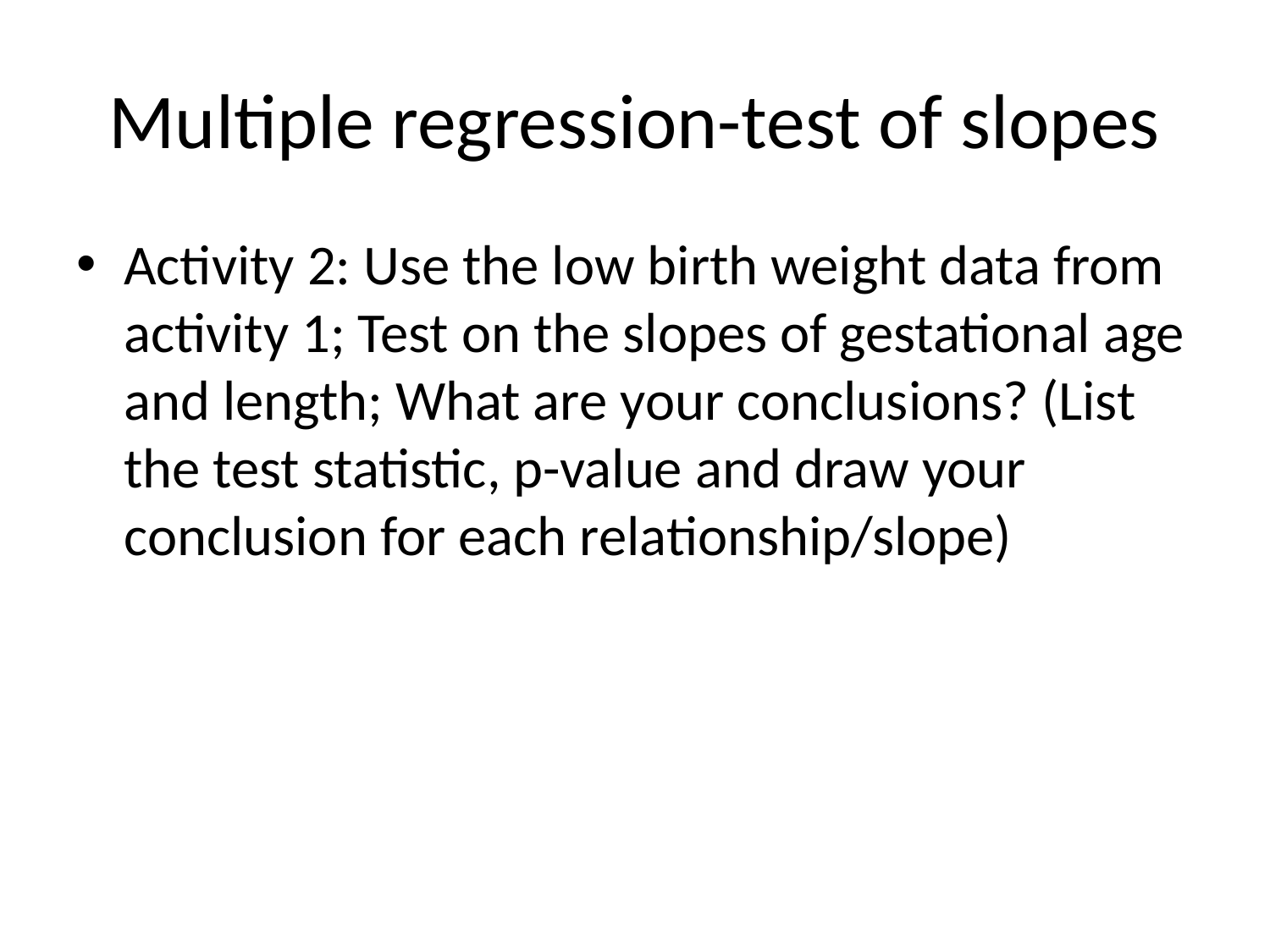

# Multiple regression-test of slopes
Activity 2: Use the low birth weight data from activity 1; Test on the slopes of gestational age and length; What are your conclusions? (List the test statistic, p-value and draw your conclusion for each relationship/slope)